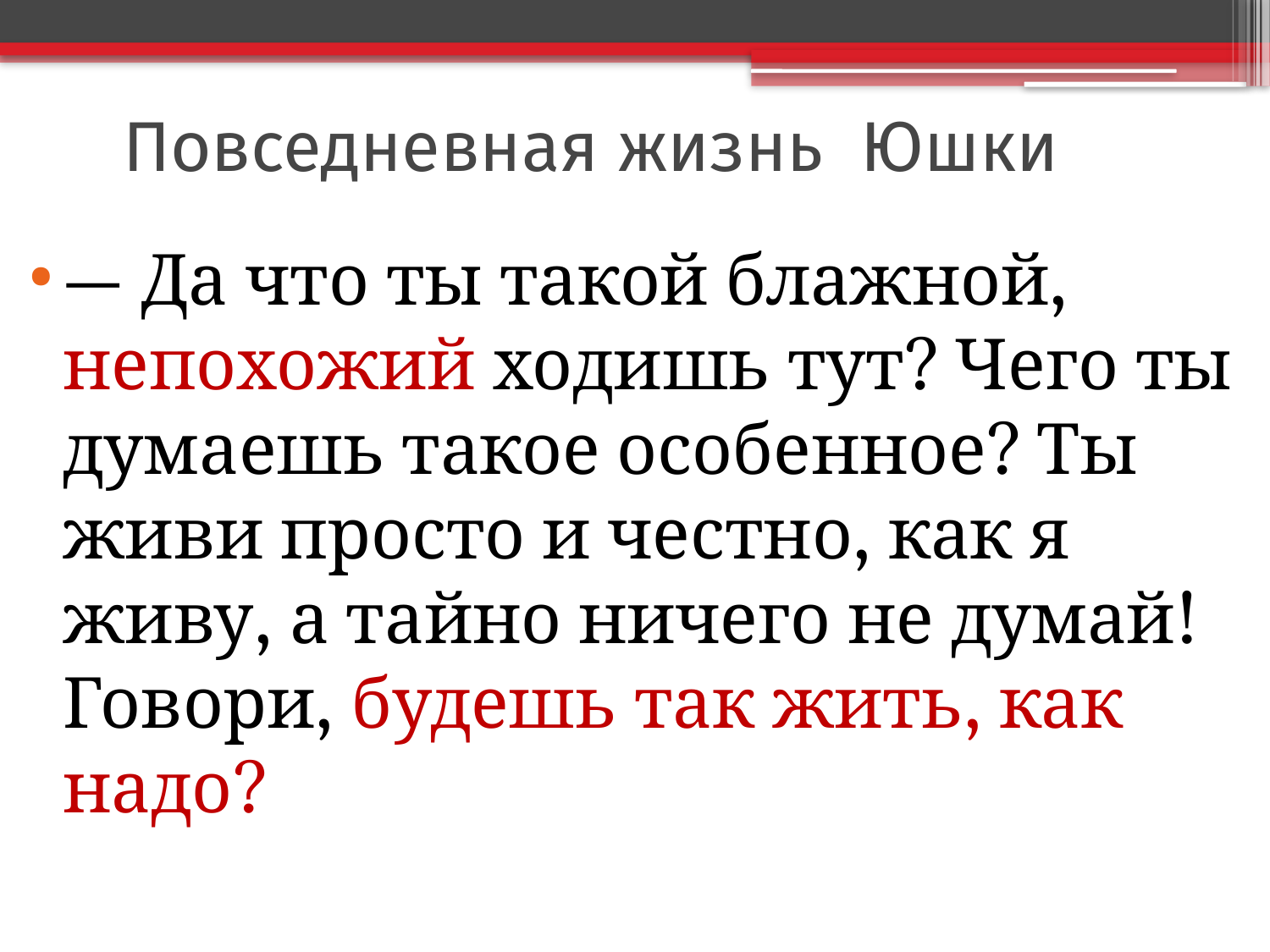

# Повседневная жизнь  Юшки
— Да что ты такой блажной, непохожий ходишь тут? Чего ты думаешь такое особенное? Ты живи просто и честно, как я живу, а тайно ничего не думай! Говори, будешь так жить, как надо?